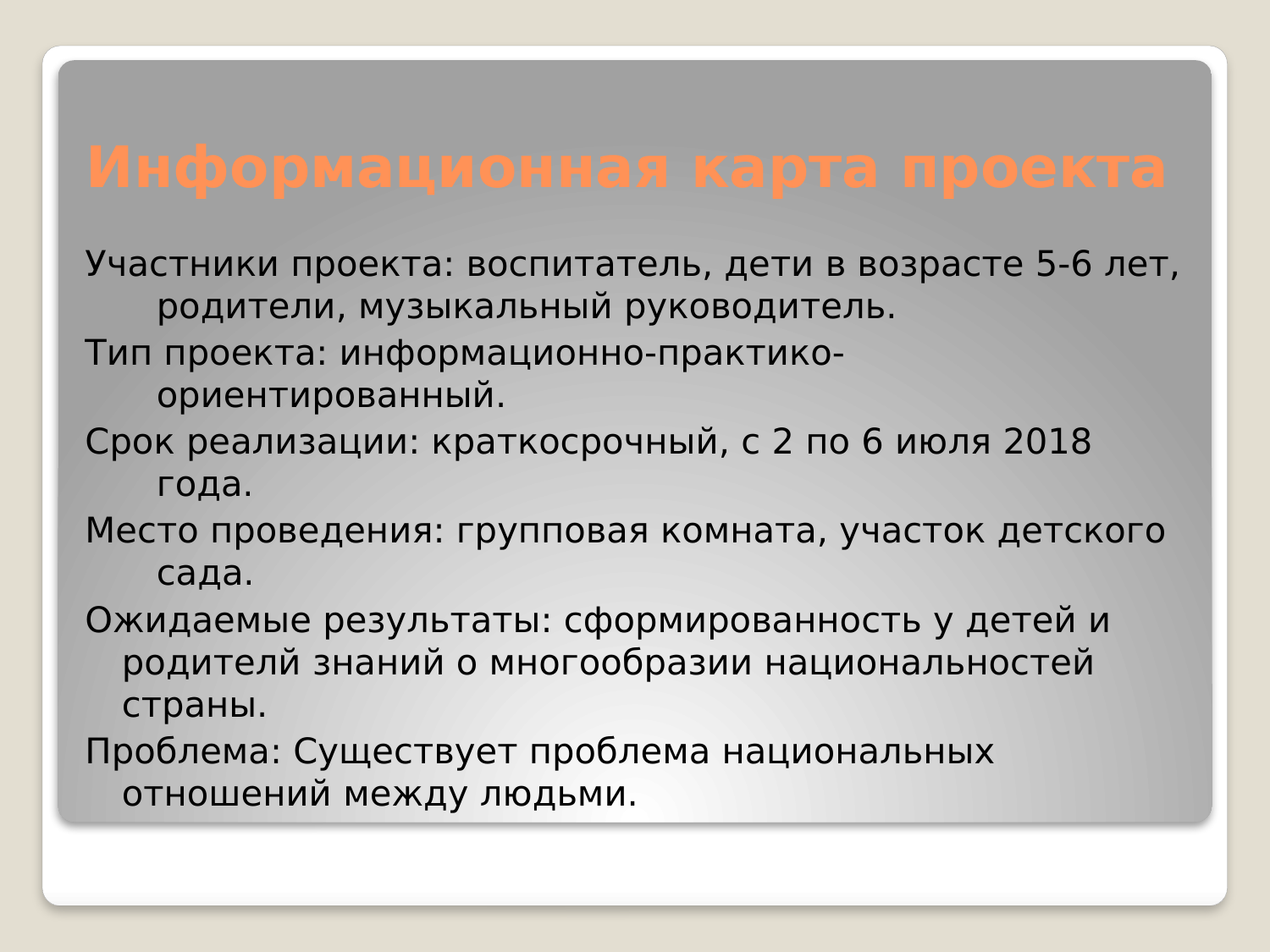

# Информационная карта проекта
Участники проекта: воспитатель, дети в возрасте 5-6 лет, родители, музыкальный руководитель.
Тип проекта: информационно-практико-ориентированный.
Срок реализации: краткосрочный, с 2 по 6 июля 2018 года.
Место проведения: групповая комната, участок детского сада.
Ожидаемые результаты: сформированность у детей и родителй знаний о многообразии национальностей страны.
Проблема: Существует проблема национальных отношений между людьми.